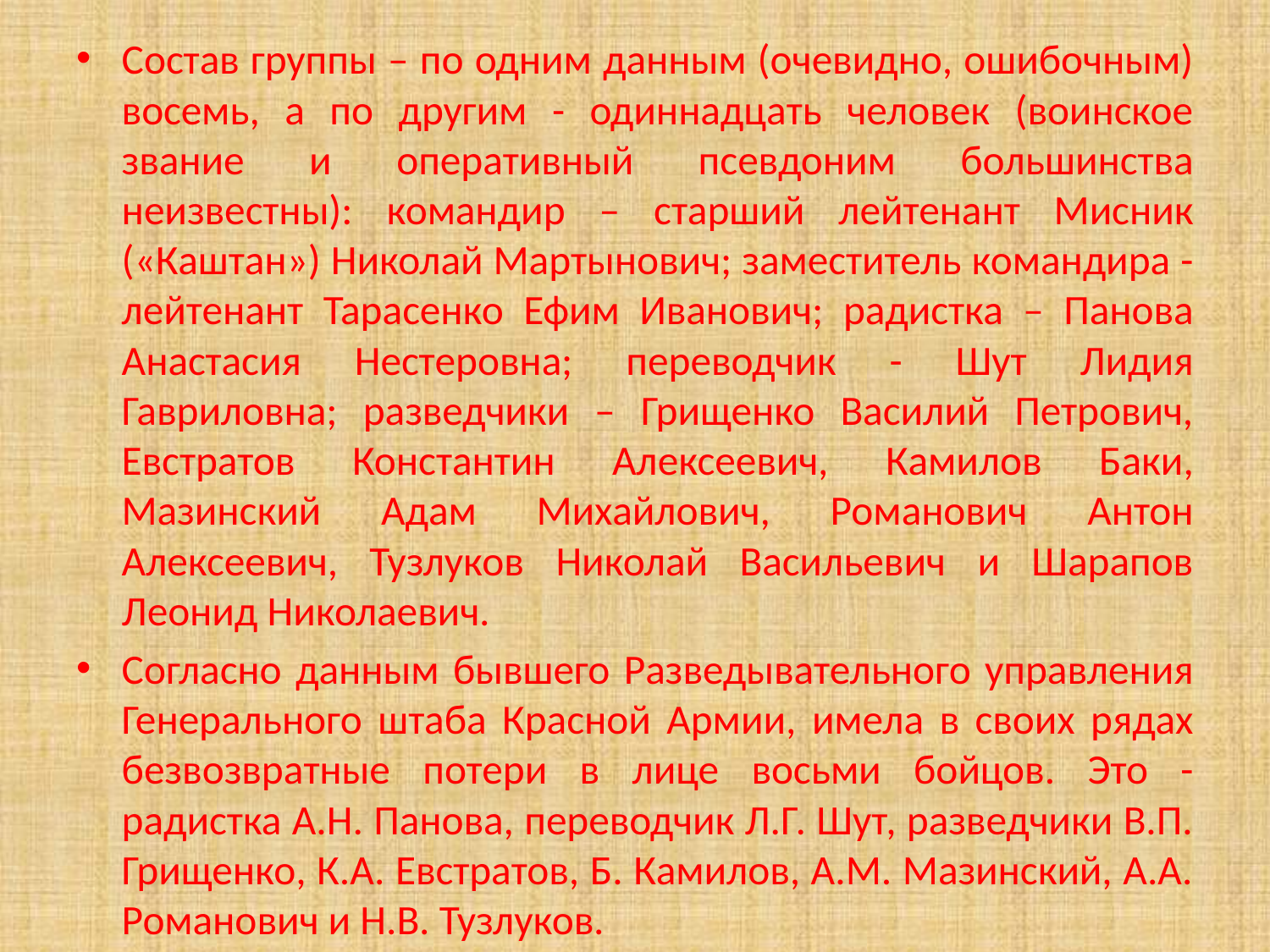

Состав группы – по одним данным (очевидно, ошибочным) восемь, а по другим - одиннадцать человек (воинское звание и оперативный псевдоним большинства неизвестны): командир – старший лейтенант Мисник («Каштан») Николай Мартынович; заместитель командира - лейтенант Тарасенко Ефим Иванович; радистка – Панова Анастасия Нестеровна; переводчик - Шут Лидия Гавриловна; разведчики – Грищенко Василий Петрович, Евстратов Константин Алексеевич, Камилов Баки, Мазинский Адам Михайлович, Романович Антон Алексеевич, Тузлуков Николай Васильевич и Шарапов Леонид Николаевич.
Согласно данным бывшего Разведывательного управления Генерального штаба Красной Армии, имела в своих рядах безвозвратные потери в лице восьми бойцов. Это - радистка А.Н. Панова, переводчик Л.Г. Шут, разведчики В.П. Грищенко, К.А. Евстратов, Б. Камилов, А.М. Мазинский, А.А. Романович и Н.В. Тузлуков.